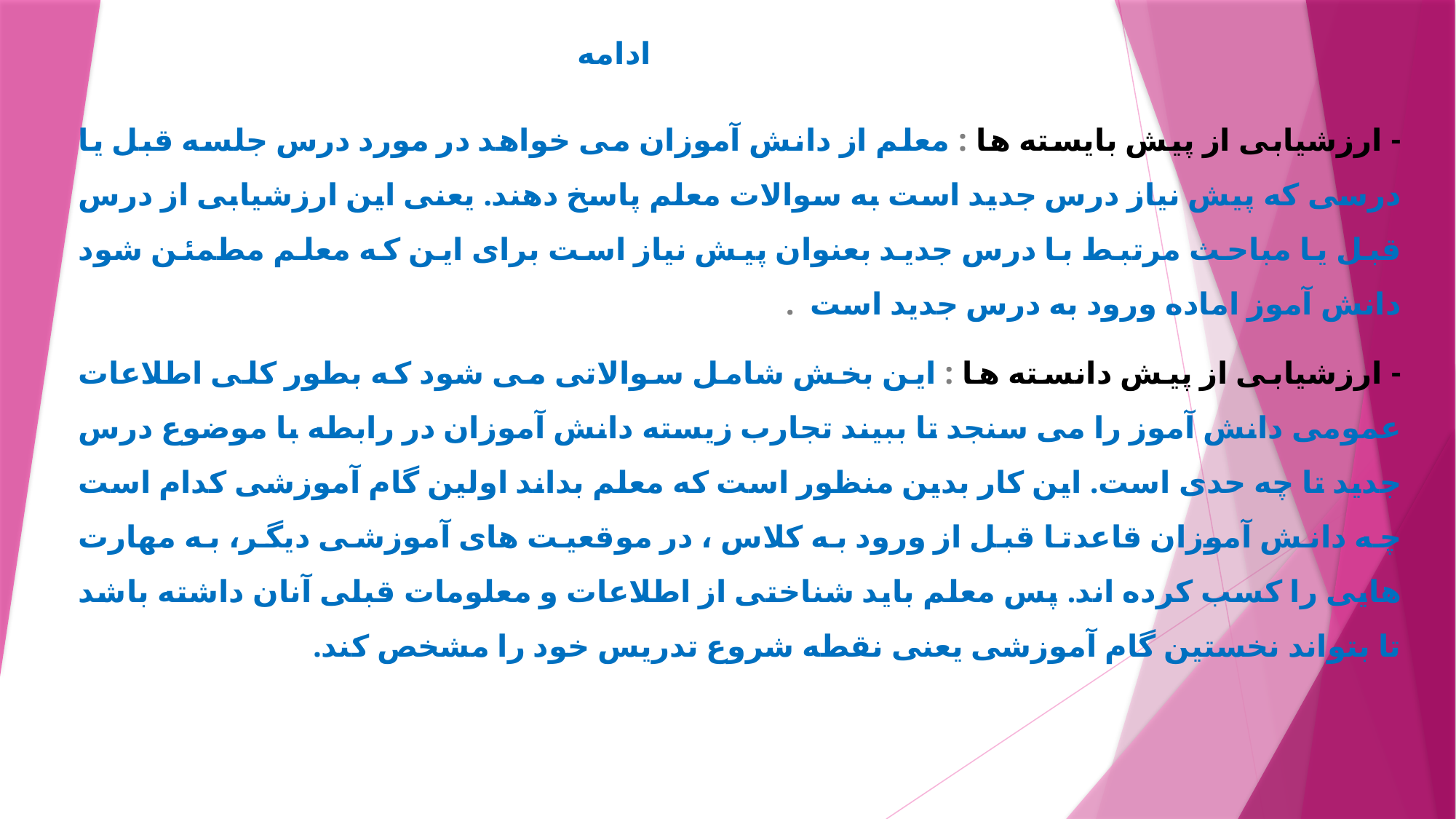

# ادامه
- ارزشیابی از پیش بایسته ها : معلم از دانش آموزان می خواهد در مورد درس جلسه قبل یا درسی که پیش نیاز درس جدید است به سوالات معلم پاسخ دهند. یعنی این ارزشیابی از درس قبل یا مباحث مرتبط با درس جدید بعنوان پیش نیاز است برای این که معلم مطمئن شود دانش آموز اماده ورود به درس جدید است  .
- ارزشیابی از پیش دانسته ها : این بخش شامل سوالاتی می شود که بطور کلی اطلاعات عمومی دانش آموز را می سنجد تا ببیند تجارب زیسته دانش آموزان در رابطه با موضوع درس جدید تا چه حدی است. این کار بدین منظور است که معلم بداند اولین گام آموزشی کدام است چه دانش آموزان قاعدتا قبل از ورود به کلاس ، در موقعیت های آموزشی دیگر، به مهارت هایی را کسب کرده اند. پس معلم باید شناختی از اطلاعات و معلومات قبلی آنان داشته باشد تا بتواند نخستین گام آموزشی یعنی نقطه شروع تدریس خود را مشخص کند.